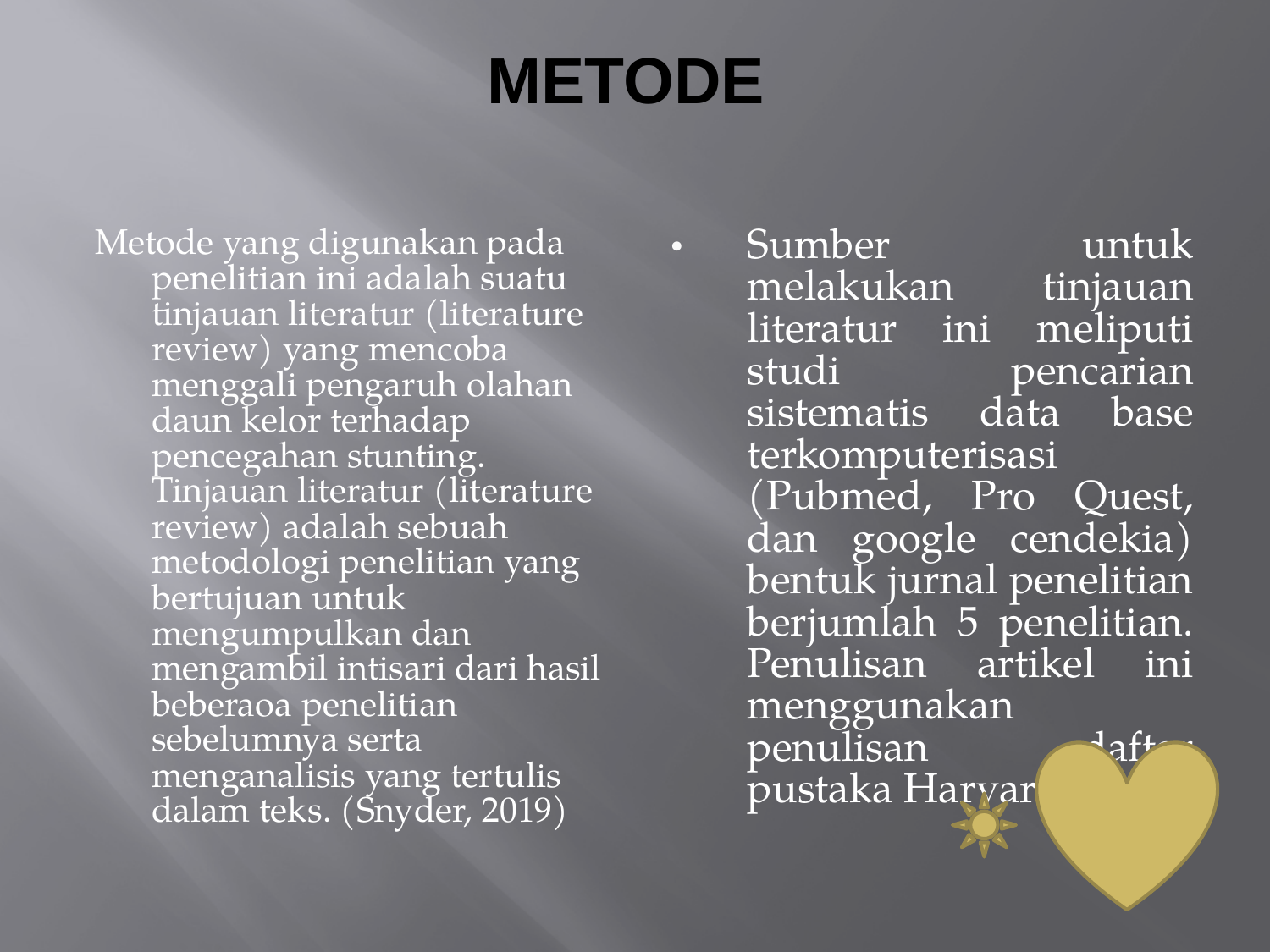

# METODE
Metode yang digunakan pada penelitian ini adalah suatu tinjauan literatur (literature review) yang mencoba menggali pengaruh olahan daun kelor terhadap pencegahan stunting. Tinjauan literatur (literature review) adalah sebuah metodologi penelitian yang bertujuan untuk mengumpulkan dan mengambil intisari dari hasil beberaoa penelitian sebelumnya serta menganalisis yang tertulis dalam teks. (Snyder, 2019)
Sumber untuk melakukan tinjauan literatur ini meliputi studi pencarian sistematis data base terkomputerisasi (Pubmed, Pro Quest, dan google cendekia) bentuk jurnal penelitian berjumlah 5 penelitian. Penulisan artikel ini menggunakan penulisan daftar pustaka Harvard.